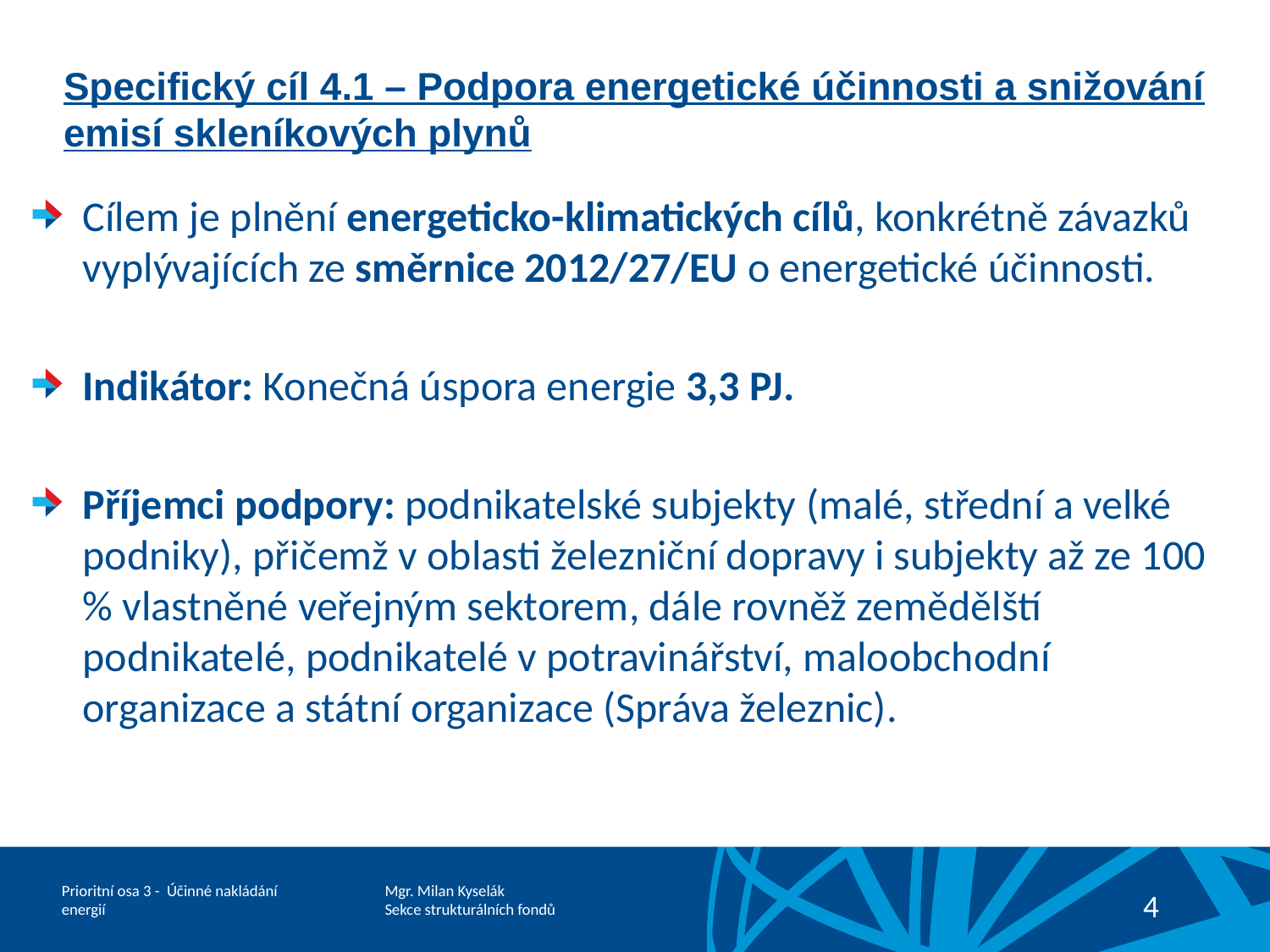

# Specifický cíl 4.1 – Podpora energetické účinnosti a snižování emisí skleníkových plynů
Cílem je plnění energeticko-klimatických cílů, konkrétně závazků vyplývajících ze směrnice 2012/27/EU o energetické účinnosti.

Indikátor: Konečná úspora energie 3,3 PJ.

Příjemci podpory: podnikatelské subjekty (malé, střední a velké podniky), přičemž v oblasti železniční dopravy i subjekty až ze 100 % vlastněné veřejným sektorem, dále rovněž zemědělští podnikatelé, podnikatelé v potravinářství, maloobchodní organizace a státní organizace (Správa železnic).